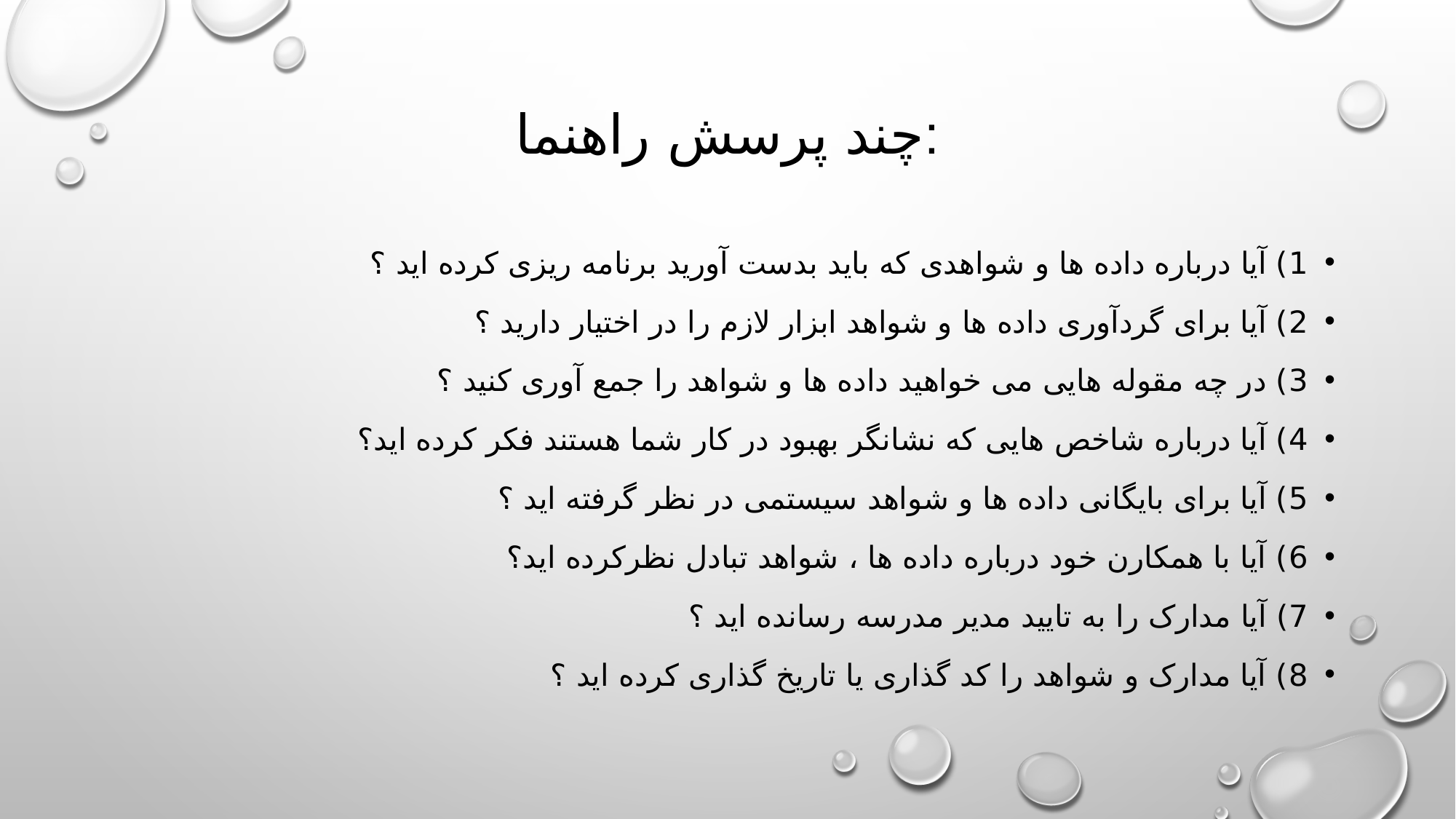

# چند پرسش راهنما:
1) آیا درباره داده ها و شواهدی که باید بدست آورید برنامه ریزی کرده اید ؟
2) آیا برای گردآوری داده ها و شواهد ابزار لازم را در اختیار دارید ؟
3) در چه مقوله هایی می خواهید داده ها و شواهد را جمع آوری کنید ؟
4) آیا درباره شاخص هایی که نشانگر بهبود در کار شما هستند فکر کرده اید؟
5) آیا برای بایگانی داده ها و شواهد سیستمی در نظر گرفته اید ؟
6) آیا با همکارن خود درباره داده ها ، شواهد تبادل نظرکرده اید؟
7) آیا مدارک را به تایید مدیر مدرسه رسانده اید ؟
8) آیا مدارک و شواهد را کد گذاری یا تاریخ گذاری کرده اید ؟